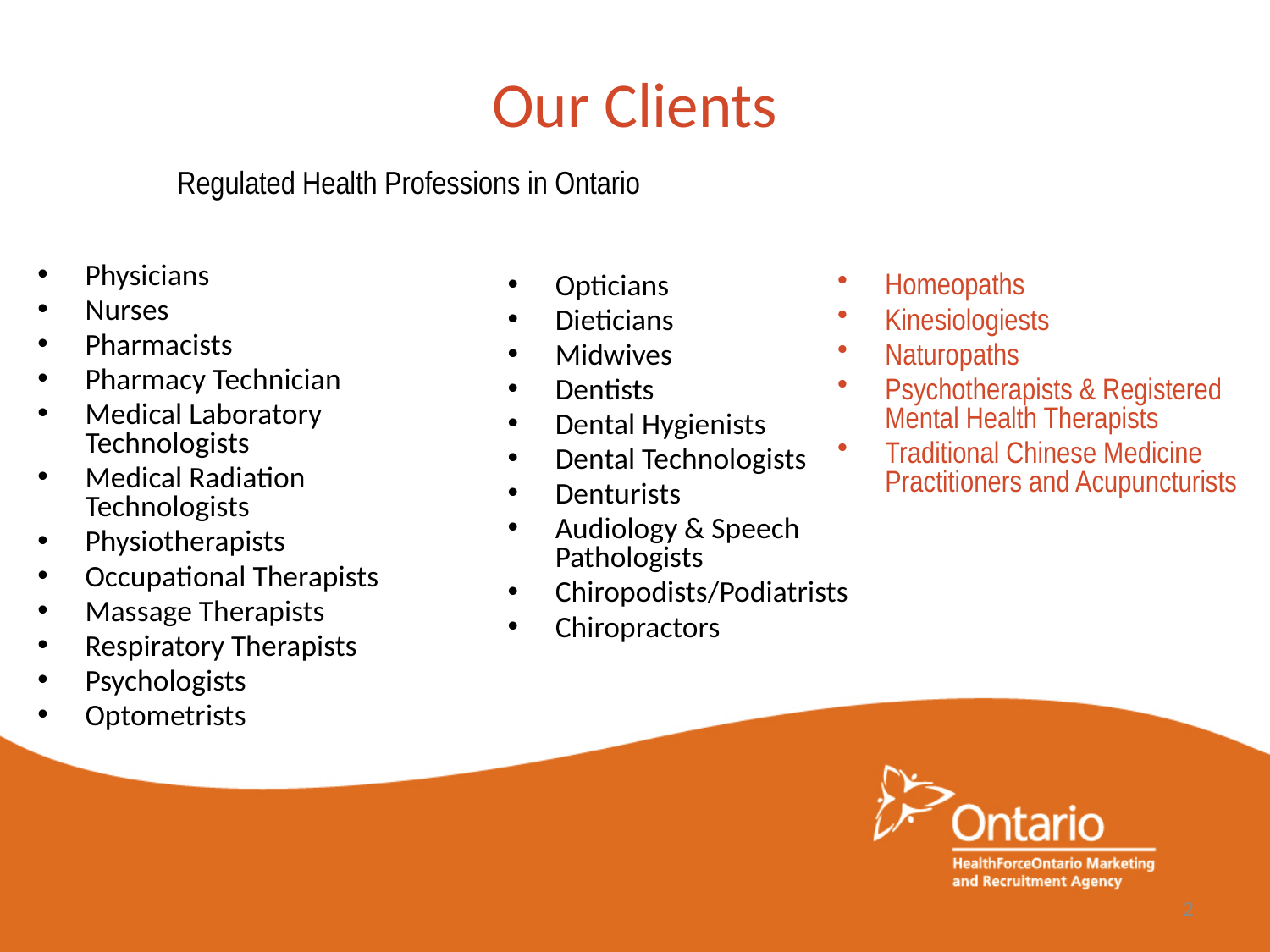

Our Clients
Regulated Health Professions in Ontario
Physicians
Nurses
Pharmacists
Pharmacy Technician
Medical Laboratory Technologists
Medical Radiation Technologists
Physiotherapists
Occupational Therapists
Massage Therapists
Respiratory Therapists
Psychologists
Optometrists
Opticians
Dieticians
Midwives
Dentists
Dental Hygienists
Dental Technologists
Denturists
Audiology & Speech Pathologists
Chiropodists/Podiatrists
Chiropractors

Homeopaths
Kinesiologiests
Naturopaths
Psychotherapists & Registered Mental Health Therapists
Traditional Chinese Medicine Practitioners and Acupuncturists

2